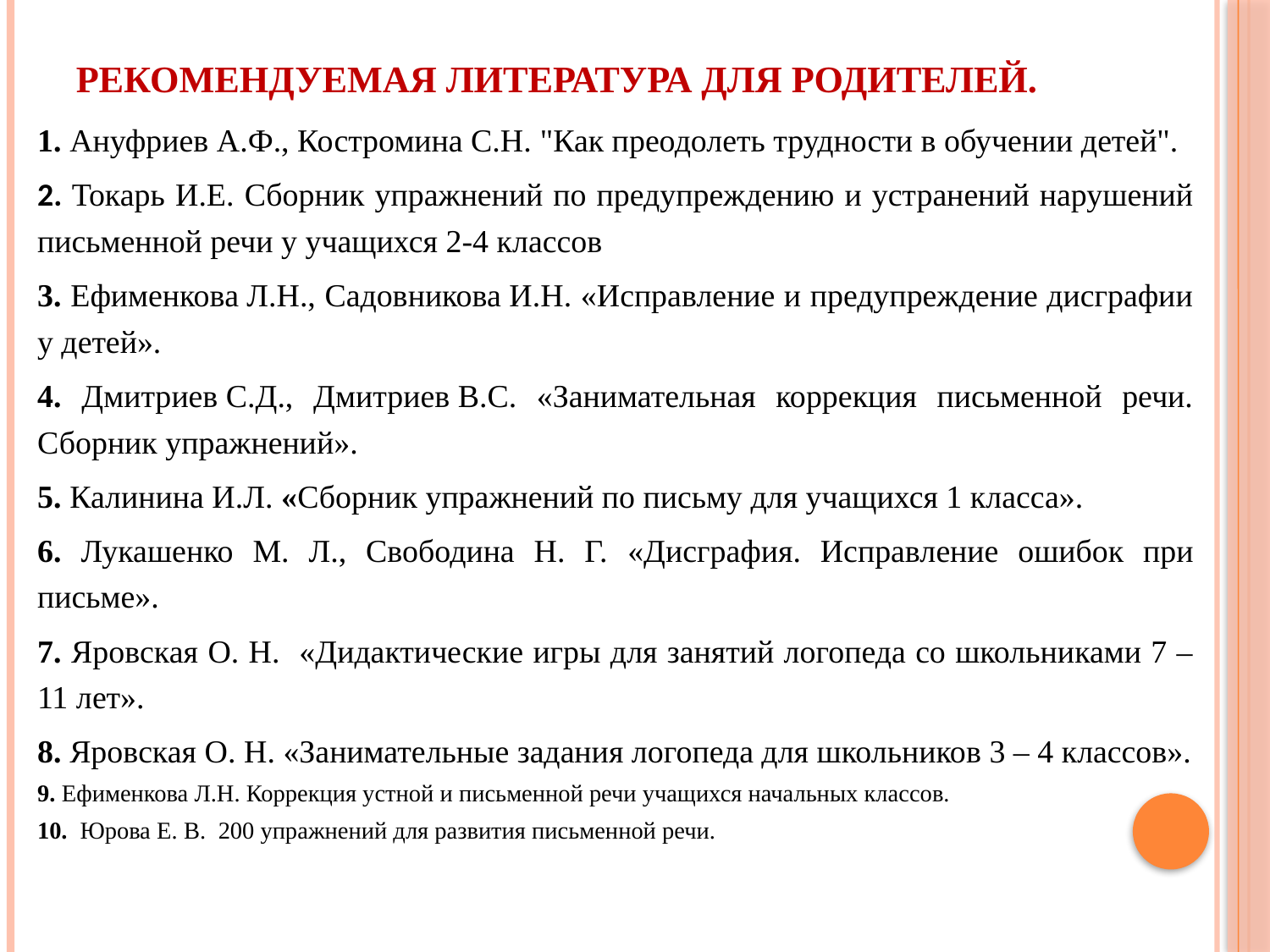

# Рекомендуемая литература для родителей.
1. Ануфриев А.Ф., Костромина С.Н. "Как преодолеть трудности в обучении детей".
2. Токарь И.Е. Сборник упражнений по предупреждению и устранений нарушений письменной речи у учащихся 2-4 классов
3. Ефименкова Л.Н., Садовникова И.Н. «Исправление и предупреждение дисграфии у детей».
4. Дмитриев С.Д., Дмитриев В.С. «Занимательная коррекция письменной речи. Сборник упражнений».
5. Калинина И.Л. «Сборник упражнений по письму для учащихся 1 класса».
6. Лукашенко М. Л., Свободина Н. Г. «Дисграфия. Исправление ошибок при письме».
7. Яровская О. Н.  «Дидактические игры для занятий логопеда со школьниками 7 – 11 лет».
8. Яровская О. Н. «Занимательные задания логопеда для школьников 3 – 4 классов».
9. Ефименкова Л.Н. Коррекция устной и письменной речи учащихся начальных классов.
10.  Юрова Е. В.  200 упражнений для развития письменной речи.